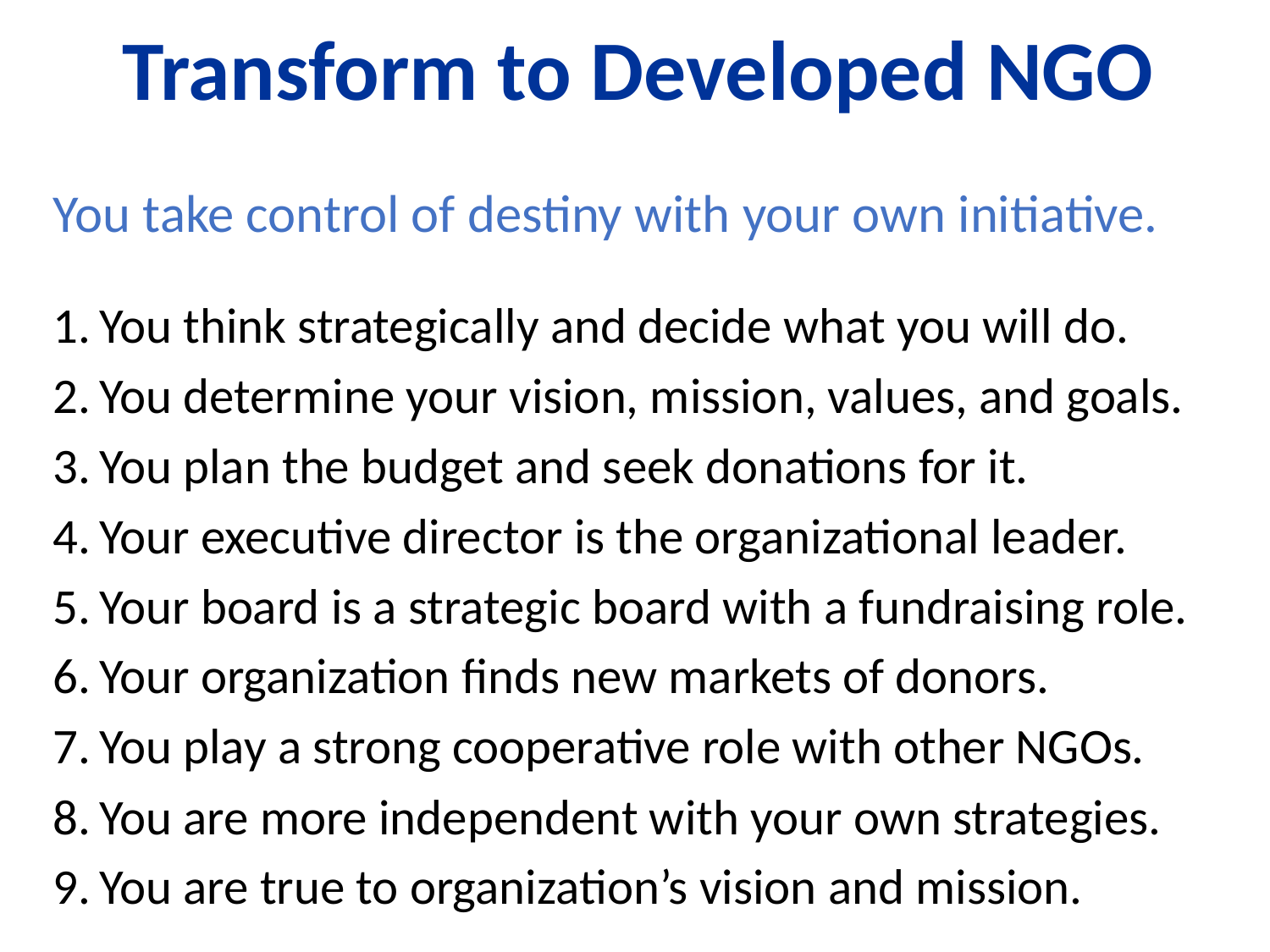

# Transform to Developed NGO
You take control of destiny with your own initiative.

You think strategically and decide what you will do.
You determine your vision, mission, values, and goals.
You plan the budget and seek donations for it.
Your executive director is the organizational leader.
Your board is a strategic board with a fundraising role.
Your organization finds new markets of donors.
You play a strong cooperative role with other NGOs.
You are more independent with your own strategies.
You are true to organization’s vision and mission.